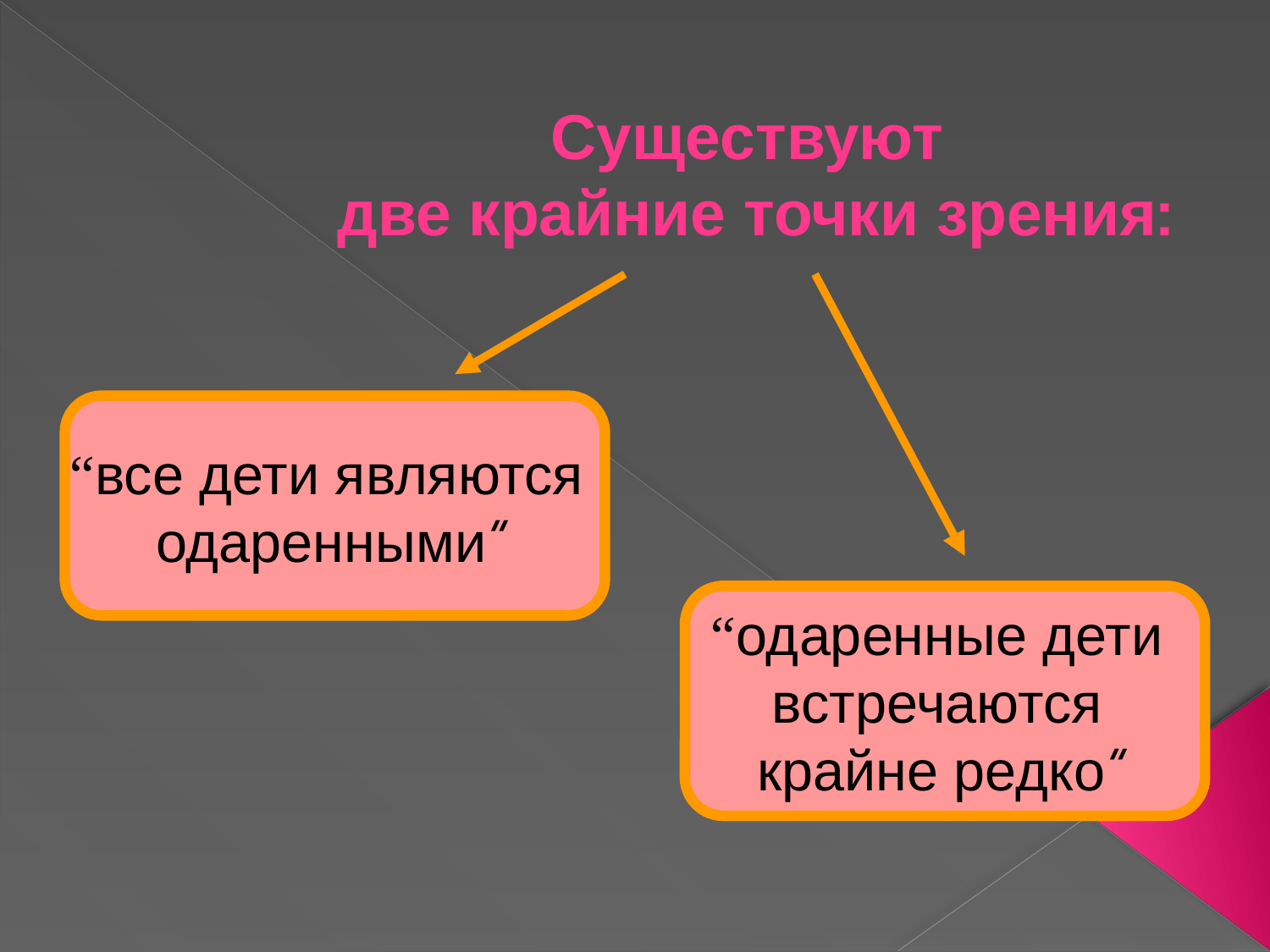

# Существуют две крайние точки зрения:

“все дети являются
одаренными”
“одаренные дети
встречаются
крайне редко”